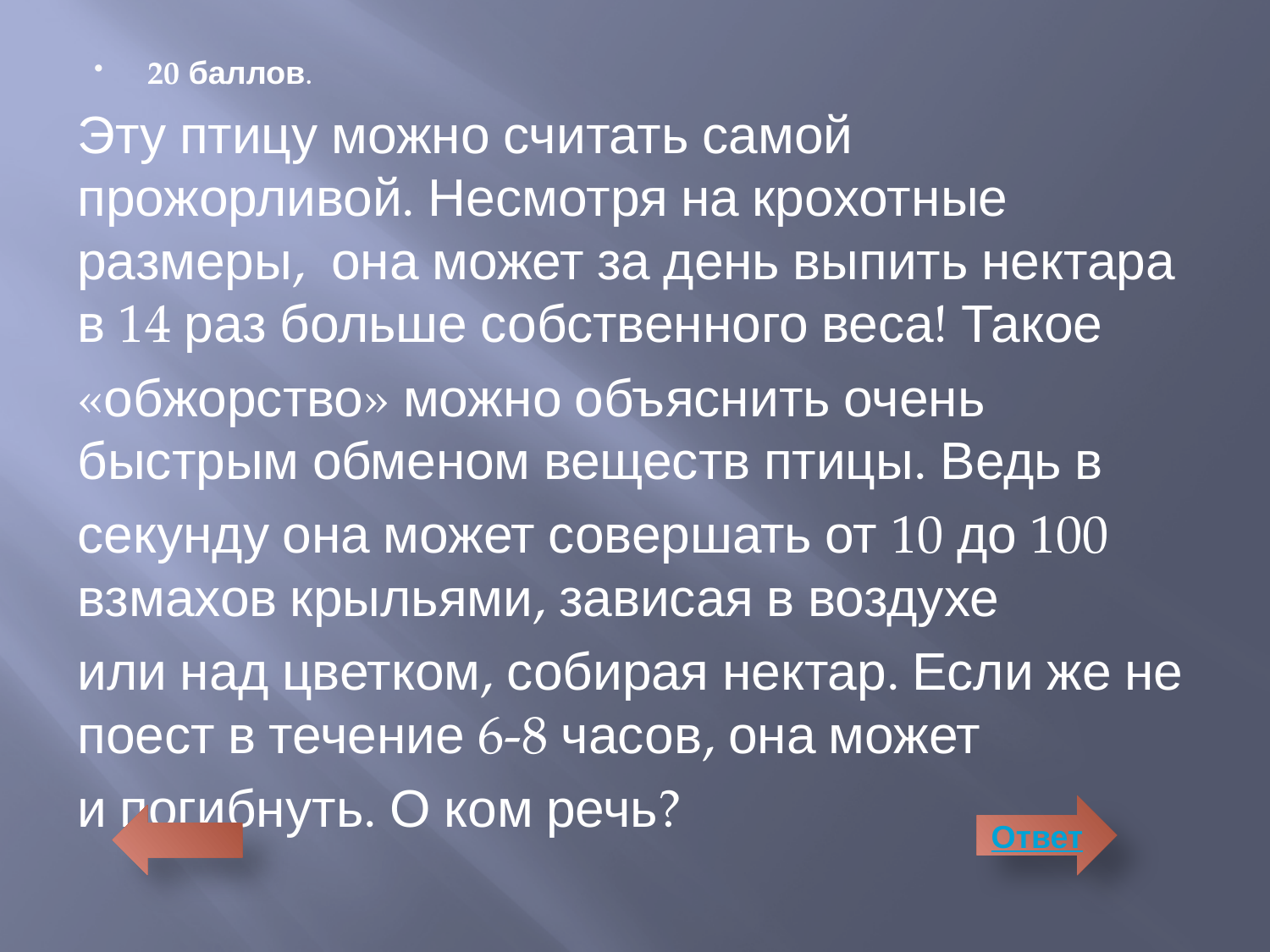

20 баллов.
Эту птицу можно считать самой прожорливой. Несмотря на крохотные размеры,  она может за день выпить нектара в 14 раз больше собственного веса! Такое
«обжорство» можно объяснить очень быстрым обменом веществ птицы. Ведь в
секунду она может совершать от 10 до 100 взмахов крыльями, зависая в воздухе
или над цветком, собирая нектар. Если же не поест в течение 6-8 часов, она может
и погибнуть. О ком речь?

Ответ